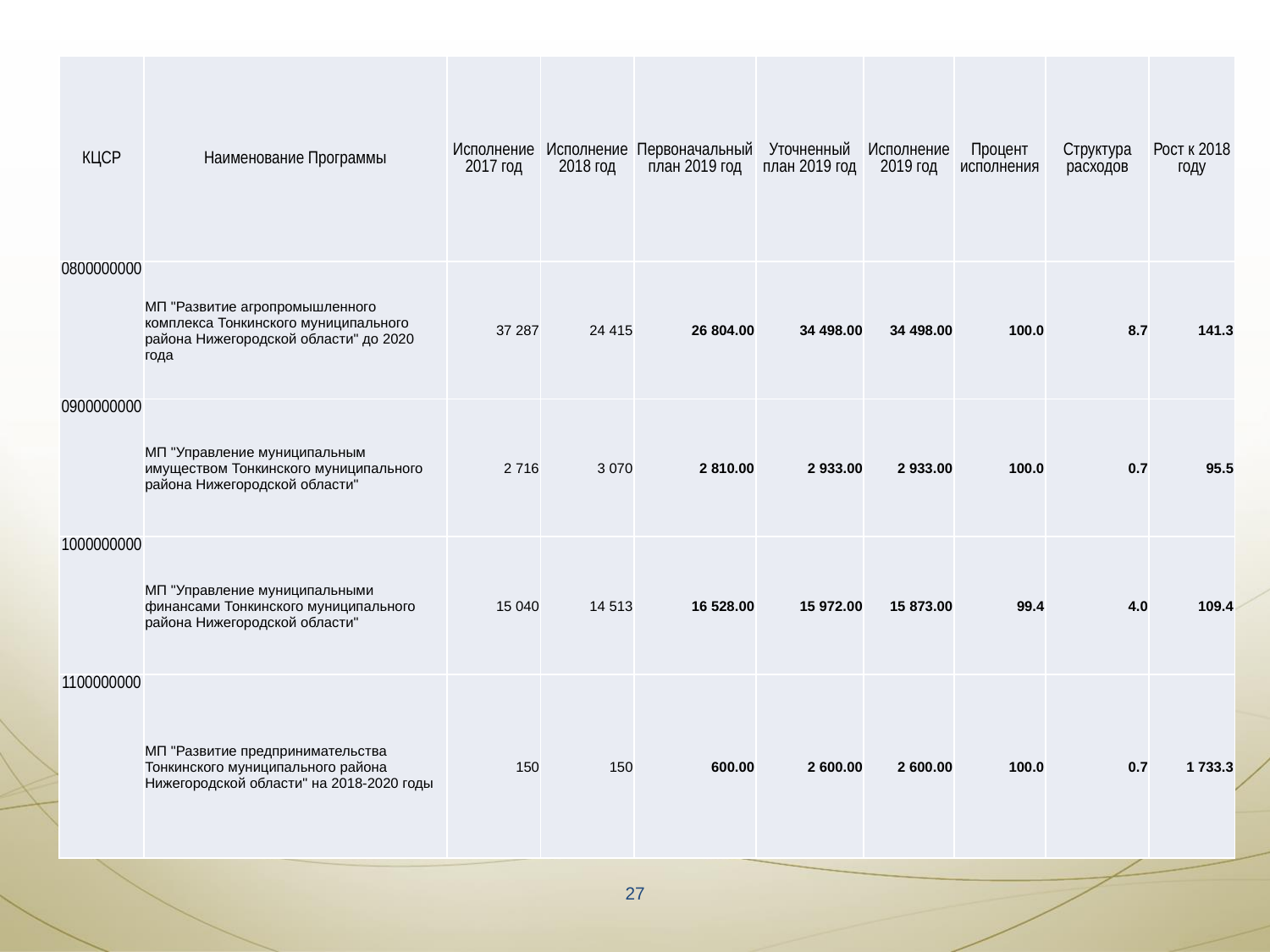

| КЦСР | Наименование Программы | Исполнение 2017 год | Исполнение 2018 год | Первоначальный план 2019 год | Уточненный план 2019 год | Исполнение 2019 год | Процент исполнения | Структура расходов | Рост к 2018 году |
| --- | --- | --- | --- | --- | --- | --- | --- | --- | --- |
| 0800000000 | МП "Развитие агропромышленного комплекса Тонкинского муниципального района Нижегородской области" до 2020 года | 37 287 | 24 415 | 26 804.00 | 34 498.00 | 34 498.00 | 100.0 | 8.7 | 141.3 |
| 0900000000 | МП "Управление муниципальным имуществом Тонкинского муниципального района Нижегородской области" | 2 716 | 3 070 | 2 810.00 | 2 933.00 | 2 933.00 | 100.0 | 0.7 | 95.5 |
| 1000000000 | МП "Управление муниципальными финансами Тонкинского муниципального района Нижегородской области" | 15 040 | 14 513 | 16 528.00 | 15 972.00 | 15 873.00 | 99.4 | 4.0 | 109.4 |
| 1100000000 | МП "Развитие предпринимательства Тонкинского муниципального района Нижегородской области" на 2018-2020 годы | 150 | 150 | 600.00 | 2 600.00 | 2 600.00 | 100.0 | 0.7 | 1 733.3 |

27